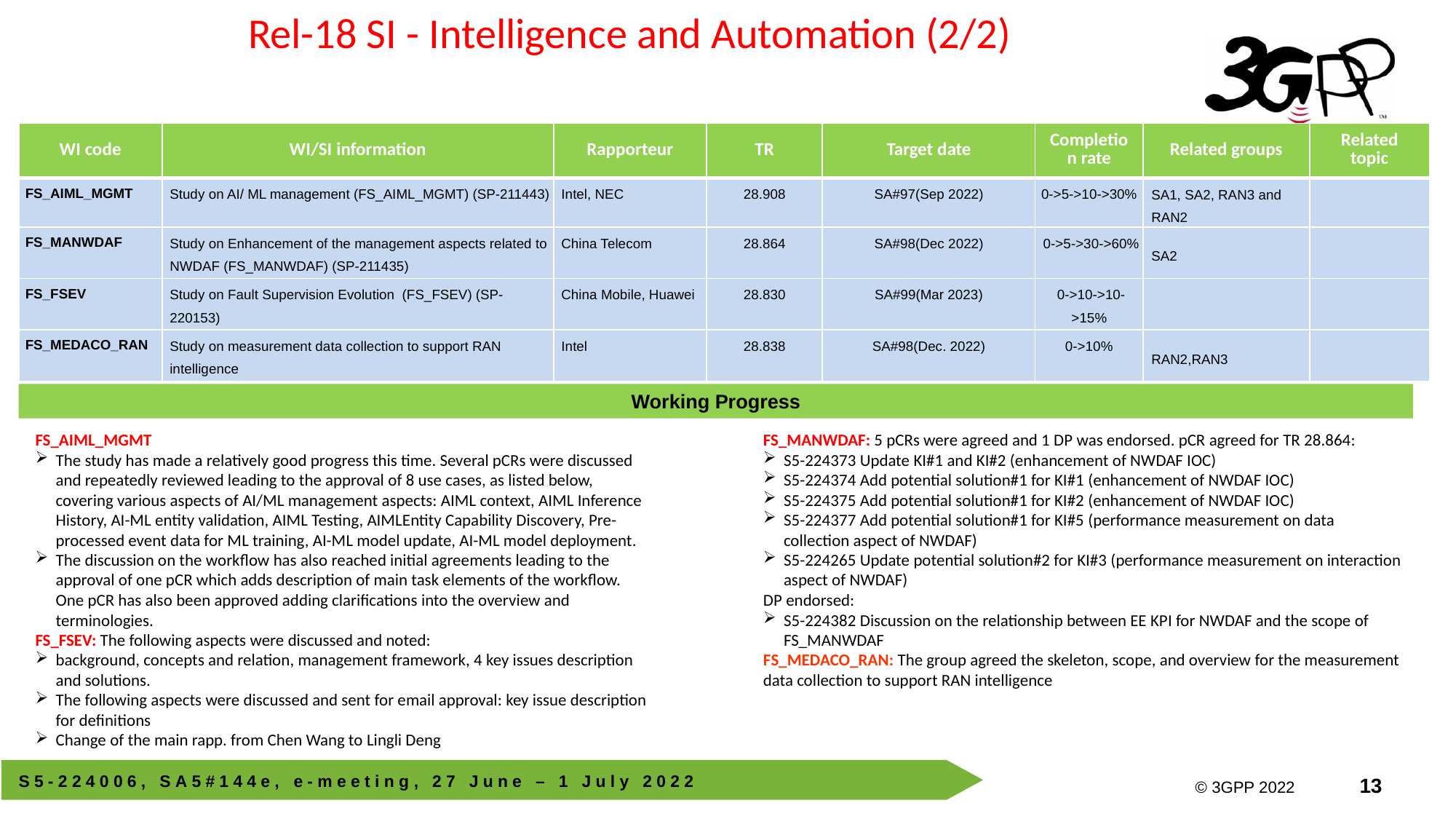

Rel-18 SI - Intelligence and Automation (2/2)
| WI code | WI/SI information | Rapporteur | TR | Target date | Completion rate | Related groups | Related topic |
| --- | --- | --- | --- | --- | --- | --- | --- |
| FS\_AIML\_MGMT | Study on AI/ ML management (FS\_AIML\_MGMT) (SP-211443) | Intel, NEC | 28.908 | SA#97(Sep 2022) | 0->5->10->30% | SA1, SA2, RAN3 and RAN2 |  |
| FS\_MANWDAF | Study on Enhancement of the management aspects related to NWDAF (FS\_MANWDAF) (SP-211435) | China Telecom | 28.864 | SA#98(Dec 2022) | 0->5->30->60% | SA2 |  |
| FS\_FSEV | Study on Fault Supervision Evolution (FS\_FSEV) (SP-220153) | China Mobile, Huawei | 28.830 | SA#99(Mar 2023) | 0->10->10->15% |  |  |
| FS\_MEDACO\_RAN | Study on measurement data collection to support RAN intelligence | Intel | 28.838 | SA#98(Dec. 2022) | 0->10% | RAN2,RAN3 |  |
Working Progress
FS_AIML_MGMT
The study has made a relatively good progress this time. Several pCRs were discussed and repeatedly reviewed leading to the approval of 8 use cases, as listed below, covering various aspects of AI/ML management aspects: AIML context, AIML Inference History, AI-ML entity validation, AIML Testing, AIMLEntity Capability Discovery, Pre-processed event data for ML training, AI-ML model update, AI-ML model deployment.
The discussion on the workflow has also reached initial agreements leading to the approval of one pCR which adds description of main task elements of the workflow. One pCR has also been approved adding clarifications into the overview and terminologies.
FS_FSEV: The following aspects were discussed and noted:
background, concepts and relation, management framework, 4 key issues description and solutions.
The following aspects were discussed and sent for email approval: key issue description for definitions
Change of the main rapp. from Chen Wang to Lingli Deng
FS_MANWDAF: 5 pCRs were agreed and 1 DP was endorsed. pCR agreed for TR 28.864:
S5-224373 Update KI#1 and KI#2 (enhancement of NWDAF IOC)
S5-224374 Add potential solution#1 for KI#1 (enhancement of NWDAF IOC)
S5-224375 Add potential solution#1 for KI#2 (enhancement of NWDAF IOC)
S5-224377 Add potential solution#1 for KI#5 (performance measurement on data collection aspect of NWDAF)
S5-224265 Update potential solution#2 for KI#3 (performance measurement on interaction aspect of NWDAF)
DP endorsed:
S5-224382 Discussion on the relationship between EE KPI for NWDAF and the scope of FS_MANWDAF
FS_MEDACO_RAN: The group agreed the skeleton, scope, and overview for the measurement data collection to support RAN intelligence